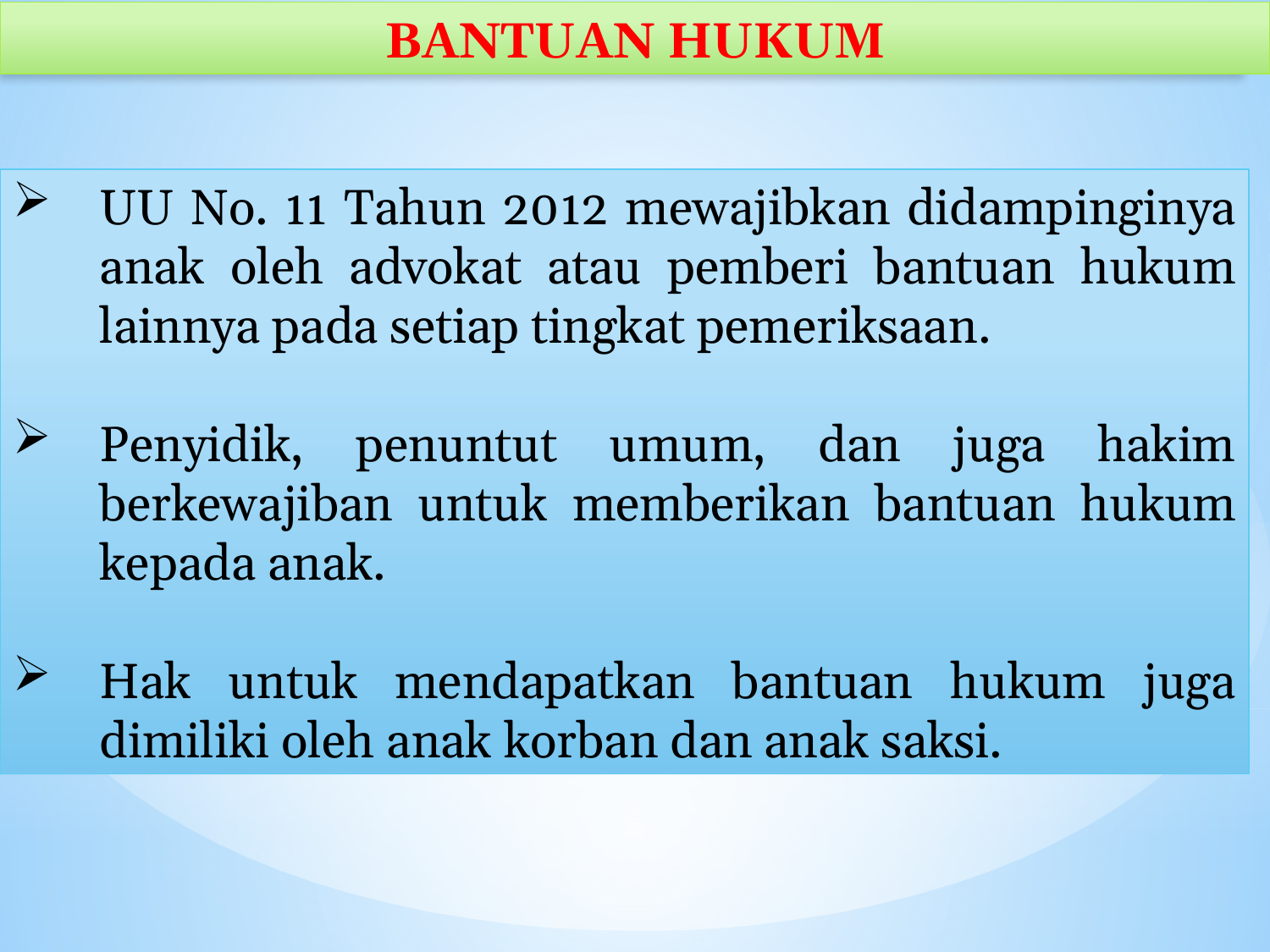

BANTUAN HUKUM
UU No. 11 Tahun 2012 mewajibkan didampinginya anak oleh advokat atau pemberi bantuan hukum lainnya pada setiap tingkat pemeriksaan.

Penyidik, penuntut umum, dan juga hakim berkewajiban untuk memberikan bantuan hukum kepada anak.

Hak untuk mendapatkan bantuan hukum juga dimiliki oleh anak korban dan anak saksi.